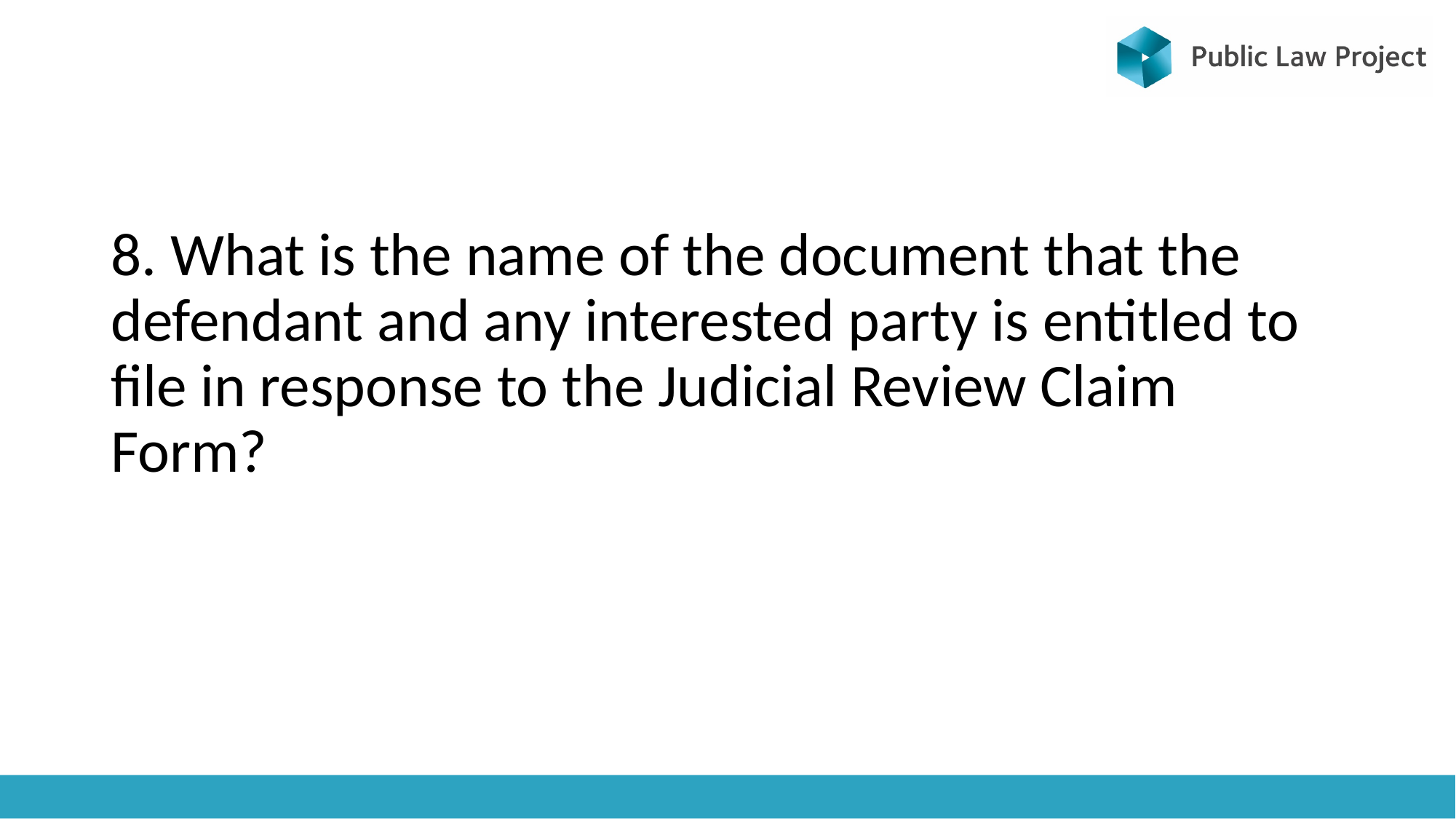

#
8. What is the name of the document that the defendant and any interested party is entitled to file in response to the Judicial Review Claim Form?